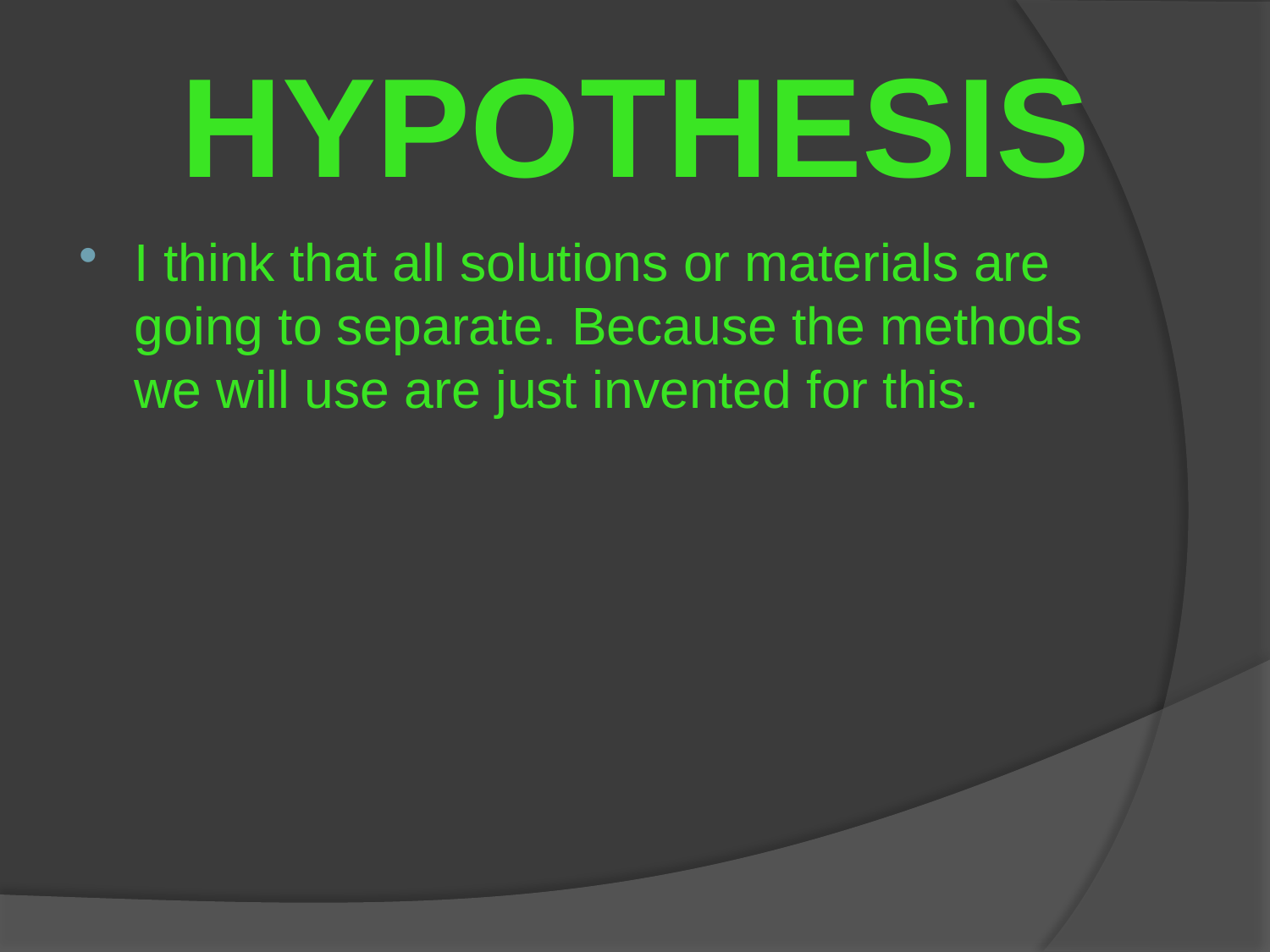

Hypothesis
I think that all solutions or materials are going to separate. Because the methods we will use are just invented for this.